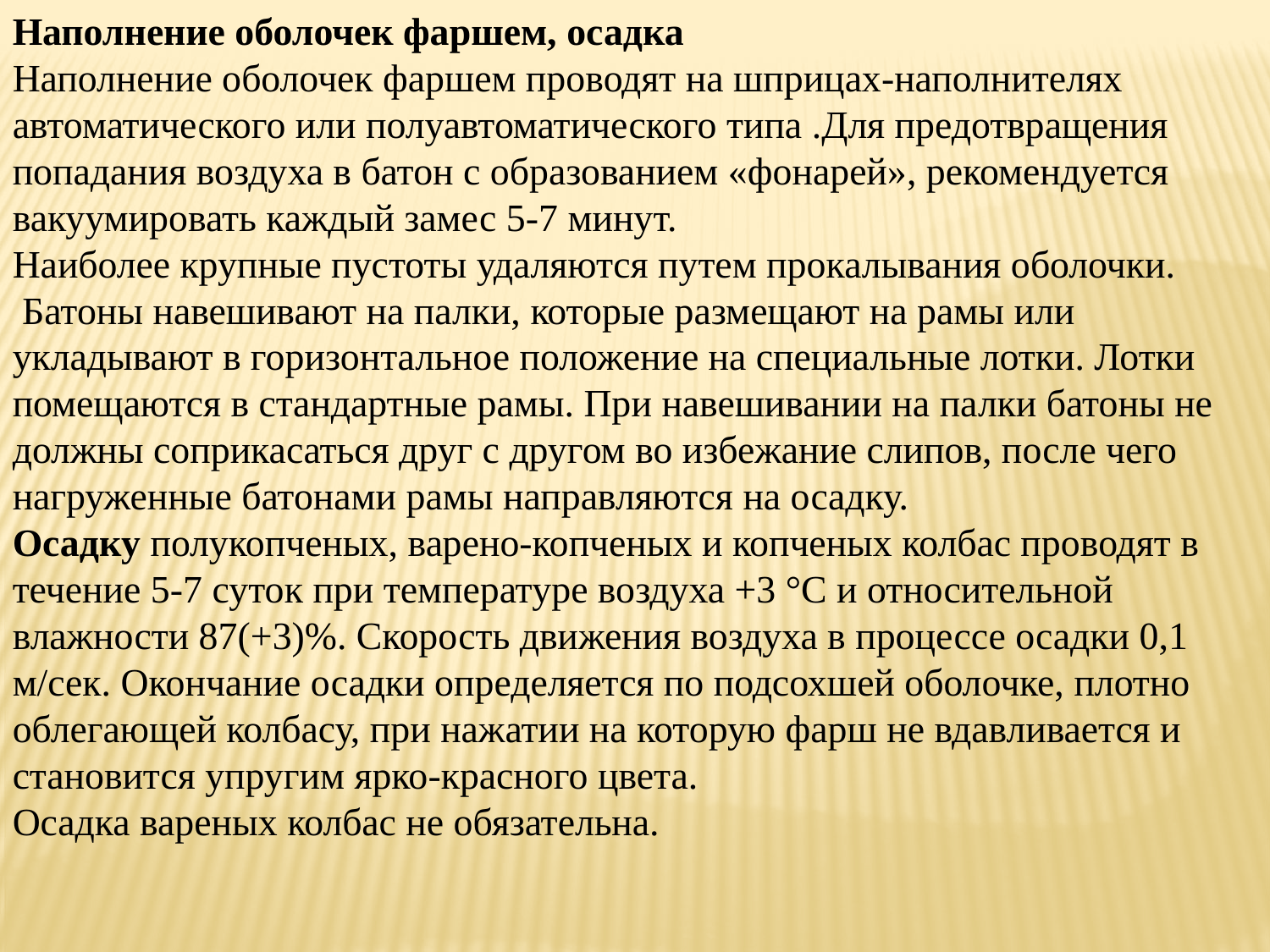

Наполнение оболочек фаршем, осадка
Наполнение оболочек фаршем проводят на шприцах-наполнителях автоматического или полуавтоматического типа .Для предотвращения попадания воздуха в батон с образованием «фонарей», рекомендуется вакуумировать каждый замес 5-7 минут.
Наиболее крупные пустоты удаляются путем прокалывания оболочки.
 Батоны навешивают на палки, которые размещают на рамы или укладывают в горизонтальное положение на специальные лотки. Лотки помещаются в стандартные рамы. При навешивании на палки батоны не должны соприкасаться друг с другом во избежание слипов, после чего нагруженные батонами рамы направляются на осадку.
Осадку полукопченых, варено-копченых и копченых колбас проводят в течение 5-7 суток при температуре воздуха +3 °С и относительной влажности 87(+3)%. Скорость движения воздуха в процессе осадки 0,1 м/сек. Окончание осадки определяется по подсохшей оболочке, плотно облегающей колбасу, при нажатии на которую фарш не вдавливается и становится упругим ярко-красного цвета.
Осадка вареных колбас не обязательна.